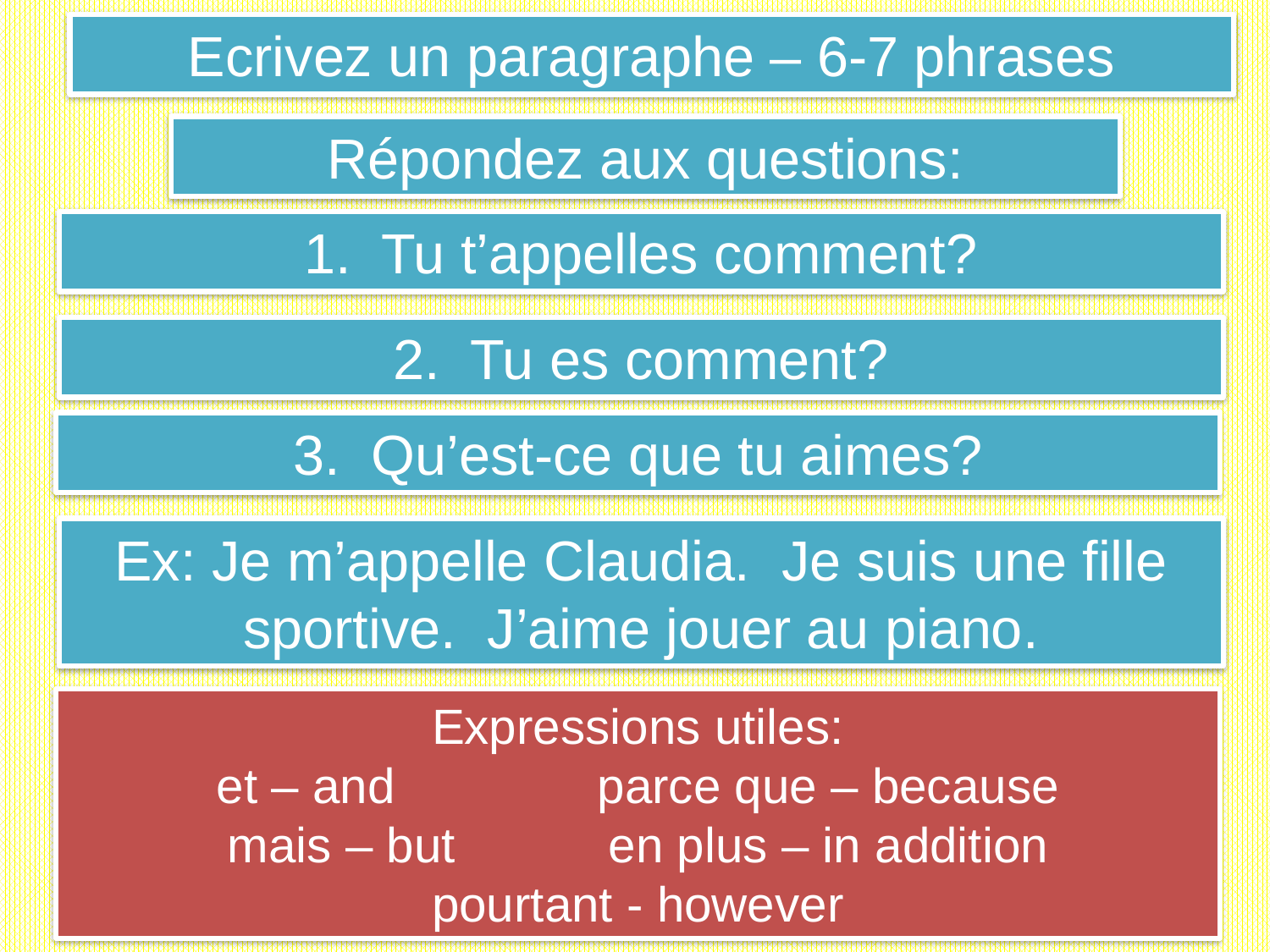

Ecrivez un paragraphe – 6-7 phrases
Répondez aux questions:
1.  Tu t’appelles comment?
2.  Tu es comment?
3.  Qu’est-ce que tu aimes?
Ex: Je m’appelle Claudia.  Je suis une fille sportive.  J’aime jouer au piano.
Expressions utiles:
et – and		parce que – because
mais – but		en plus – in addition
pourtant - however